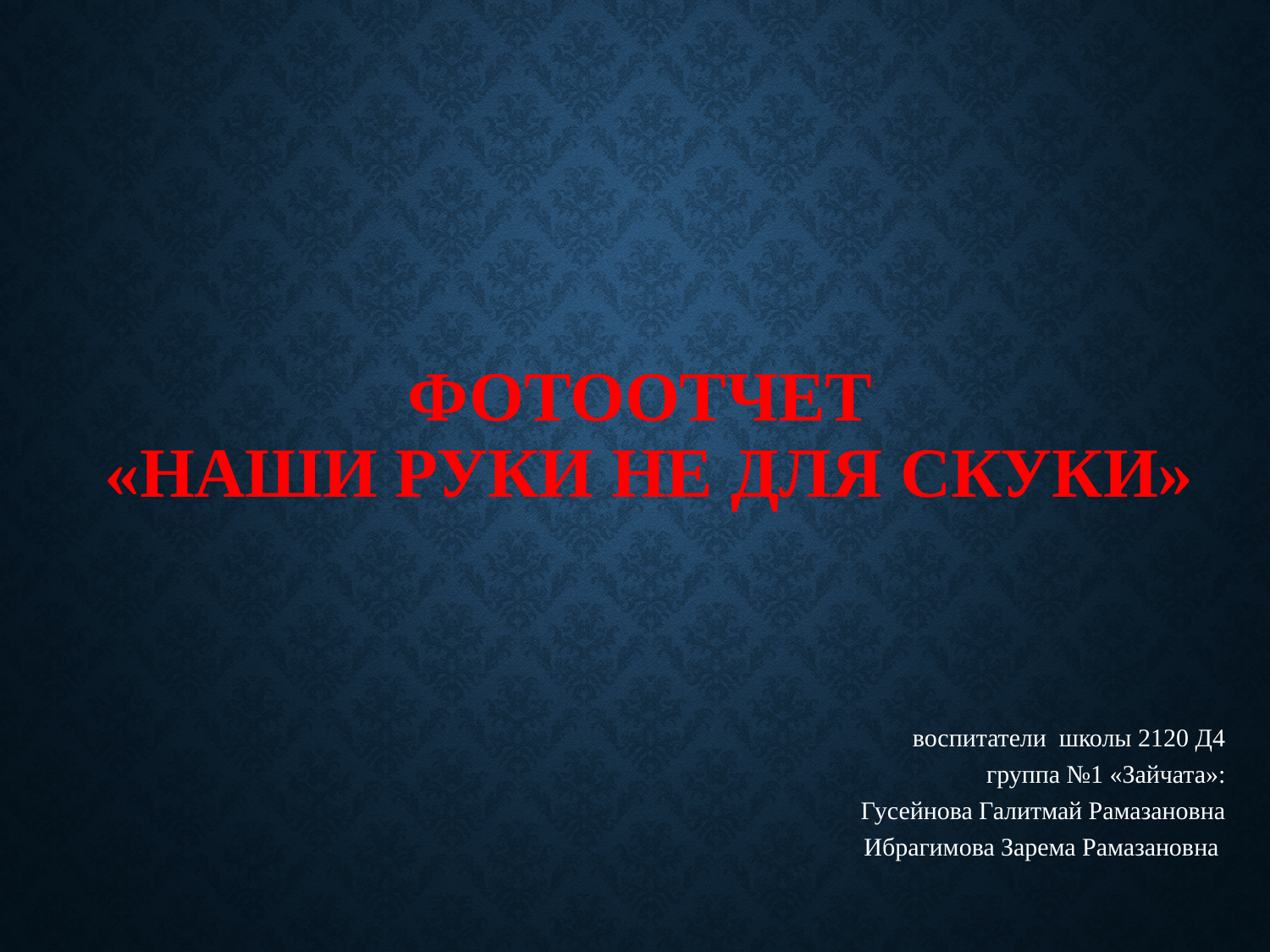

# Фотоотчет «Наши руки не для скуки»
воспитатели  школы 2120 Д4
группа №1 «Зайчата»:
Гусейнова Галитмай Рамазановна Ибрагимова Зарема Рамазановна